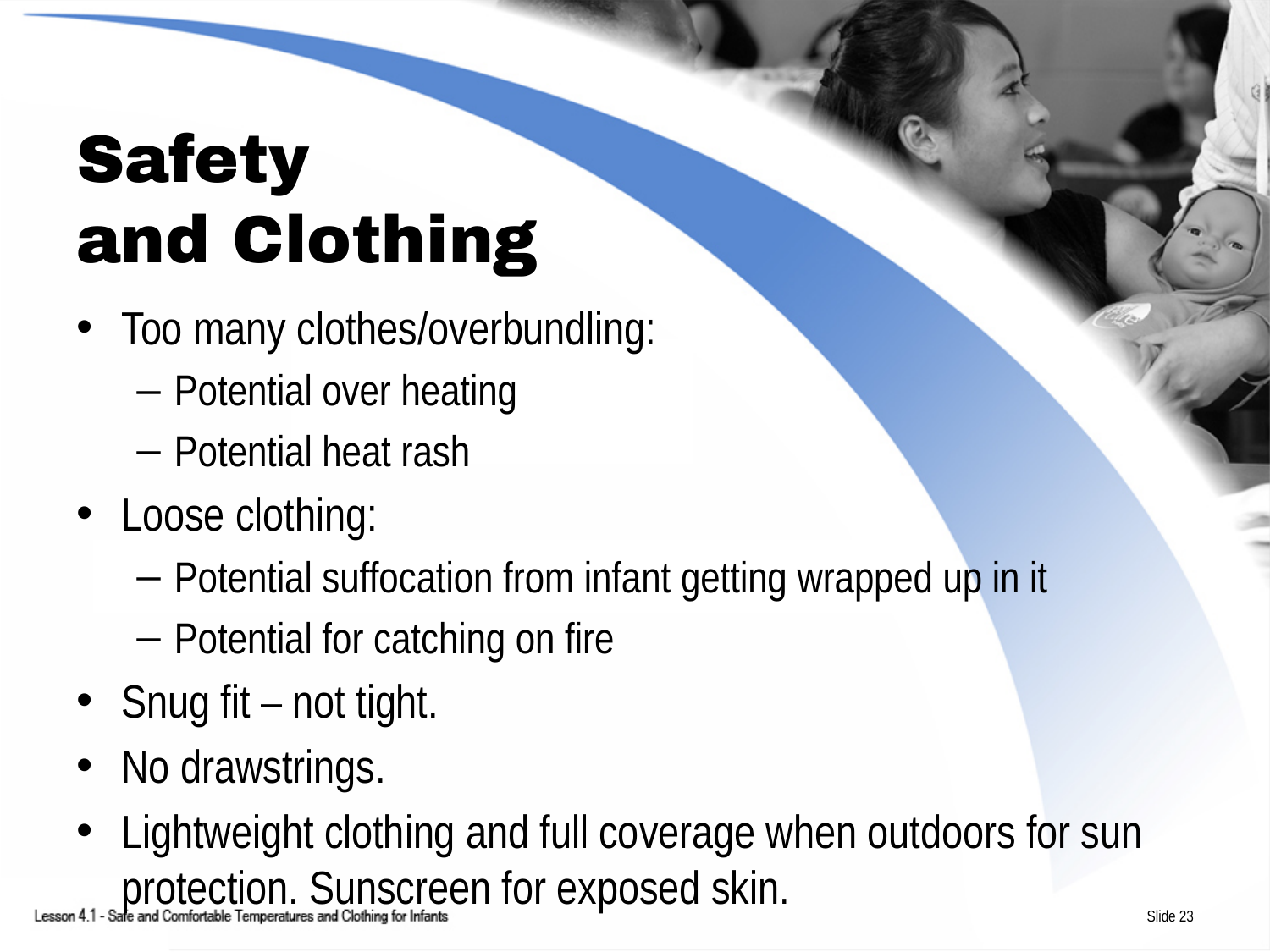

# Safety and Clothing
Too many clothes/overbundling:
Potential over heating
Potential heat rash
Loose clothing:
Potential suffocation from infant getting wrapped up in it
Potential for catching on fire
Snug fit – not tight.
No drawstrings.
Lightweight clothing and full coverage when outdoors for sun protection. Sunscreen for exposed skin.

Slide 23